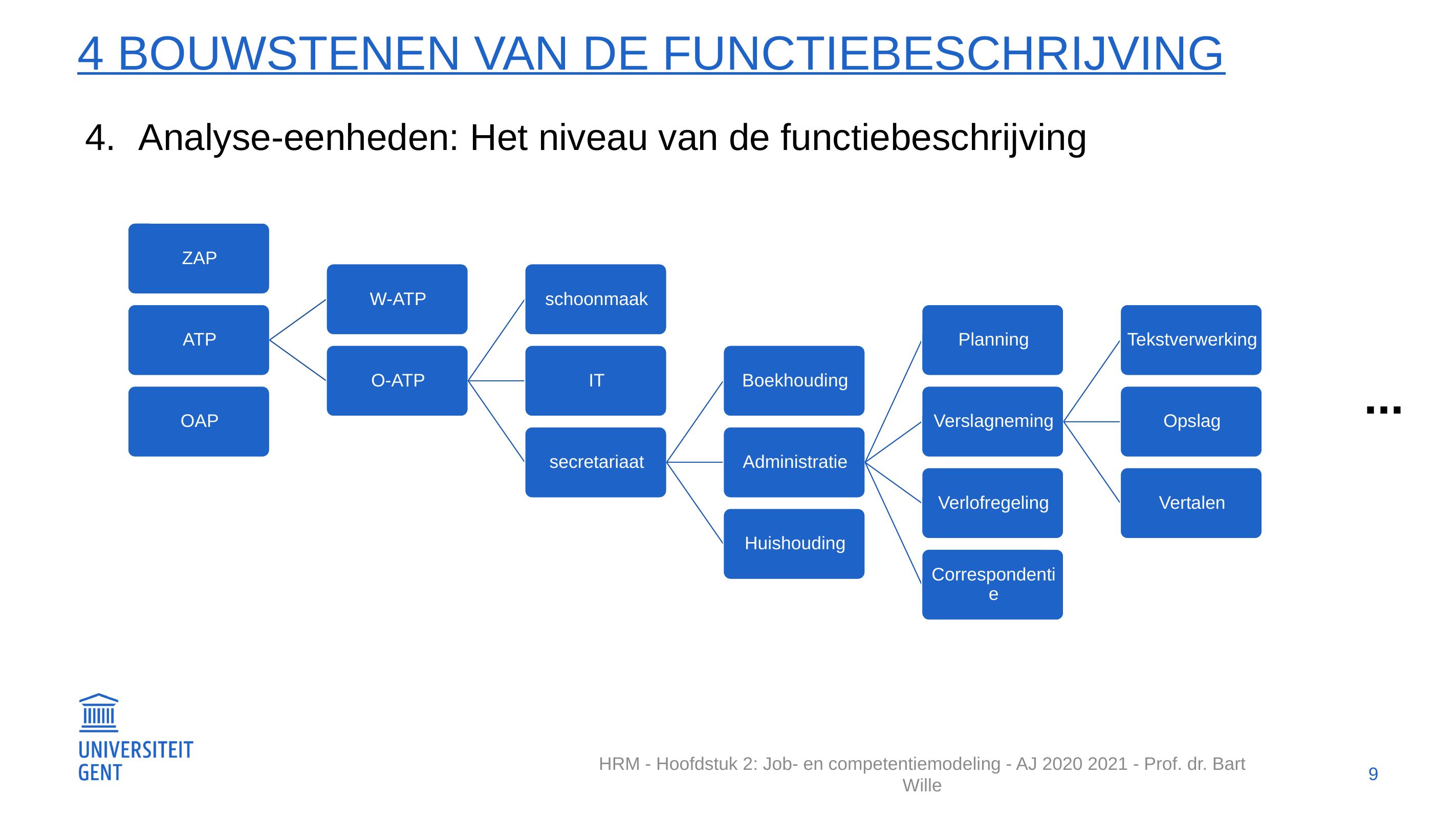

# 4 bouwstenen van de functiebeschrijving
 Analyse-eenheden: Het niveau van de functiebeschrijving

ZAP
ATP

W-ATP

O-ATP

schoonmaak

IT

secretariaat

Boekhouding

Administratie

Planning

Verslagneming

Tekstverwerking

Opslag

Vertalen

Verlofregeling

Correspondentie

Huishouding
OAP
...
9
HRM - Hoofdstuk 2: Job- en competentiemodeling - AJ 2020 2021 - Prof. dr. Bart Wille